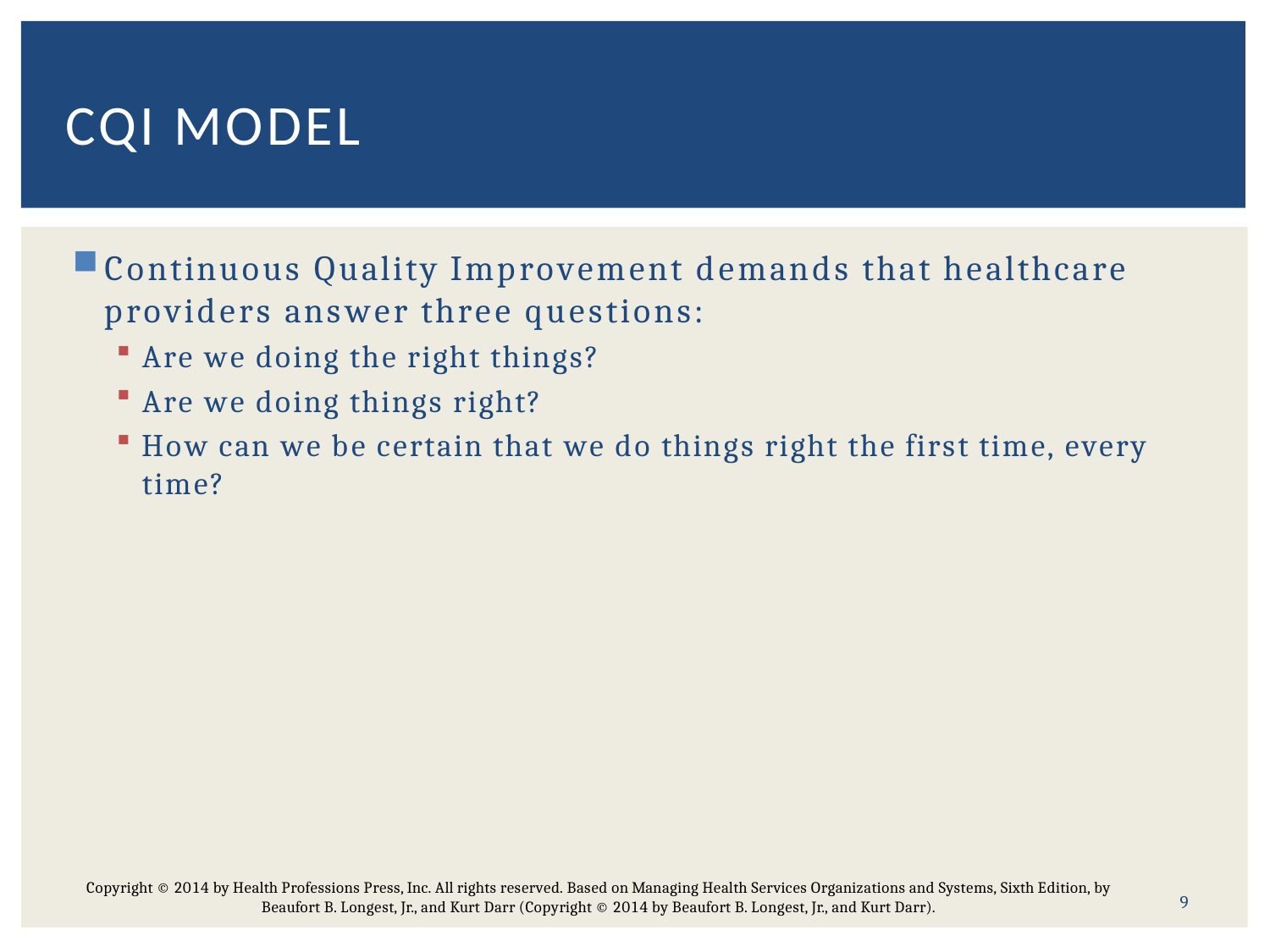

# cQI model
Continuous Quality Improvement demands that healthcare providers answer three questions:
Are we doing the right things?
Are we doing things right?
How can we be certain that we do things right the first time, every time?

9